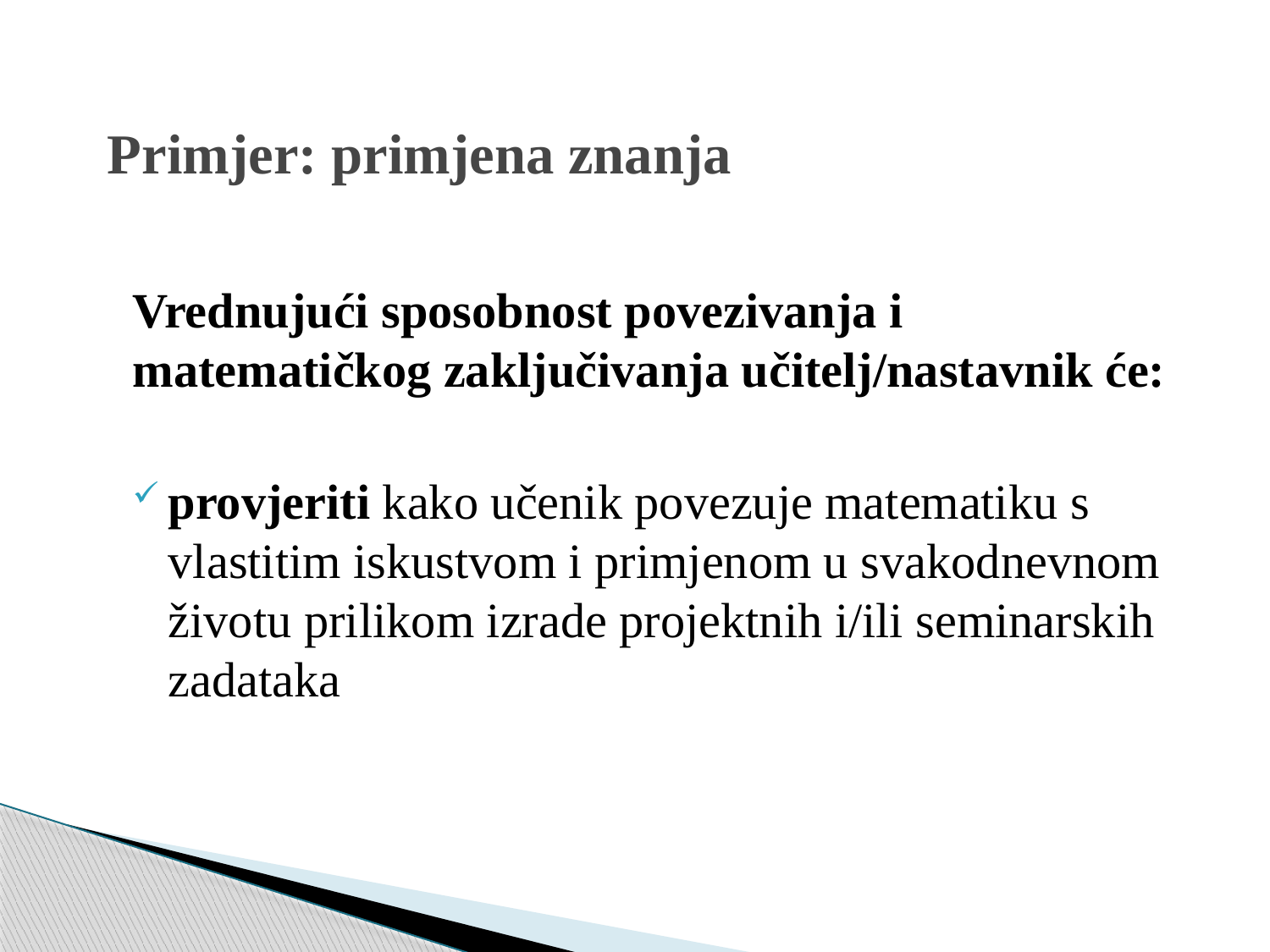

# Primjer: primjena znanja

Vrednujući sposobnost povezivanja i matematičkog zaključivanja učitelj/nastavnik će:

provjeriti kako učenik povezuje matematiku s vlastitim iskustvom i primjenom u svakodnevnom životu prilikom izrade projektnih i/ili seminarskih zadataka